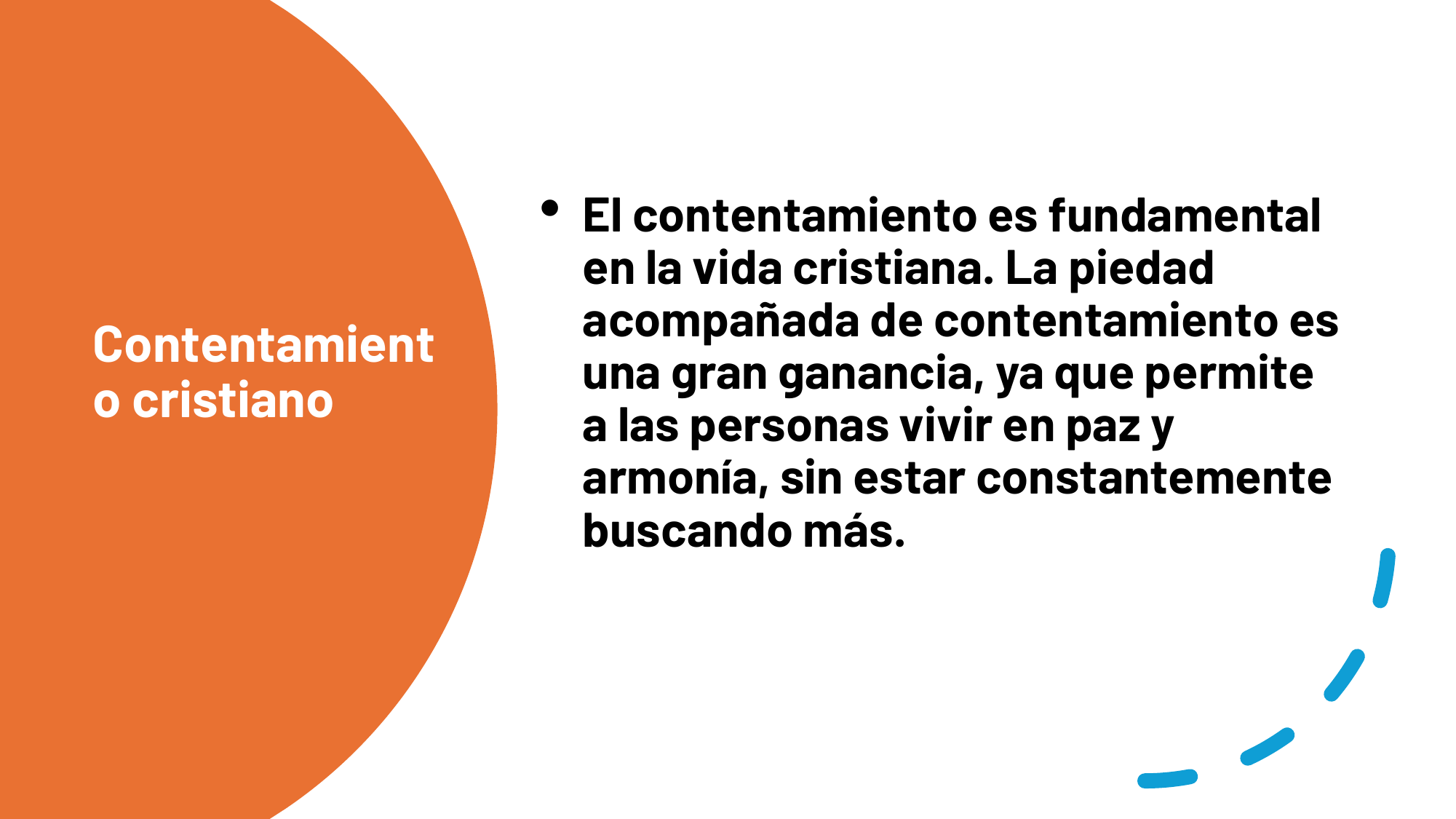

El contentamiento es fundamental en la vida cristiana. La piedad acompañada de contentamiento es una gran ganancia, ya que permite a las personas vivir en paz y armonía, sin estar constantemente buscando más.

# Contentamiento cristiano